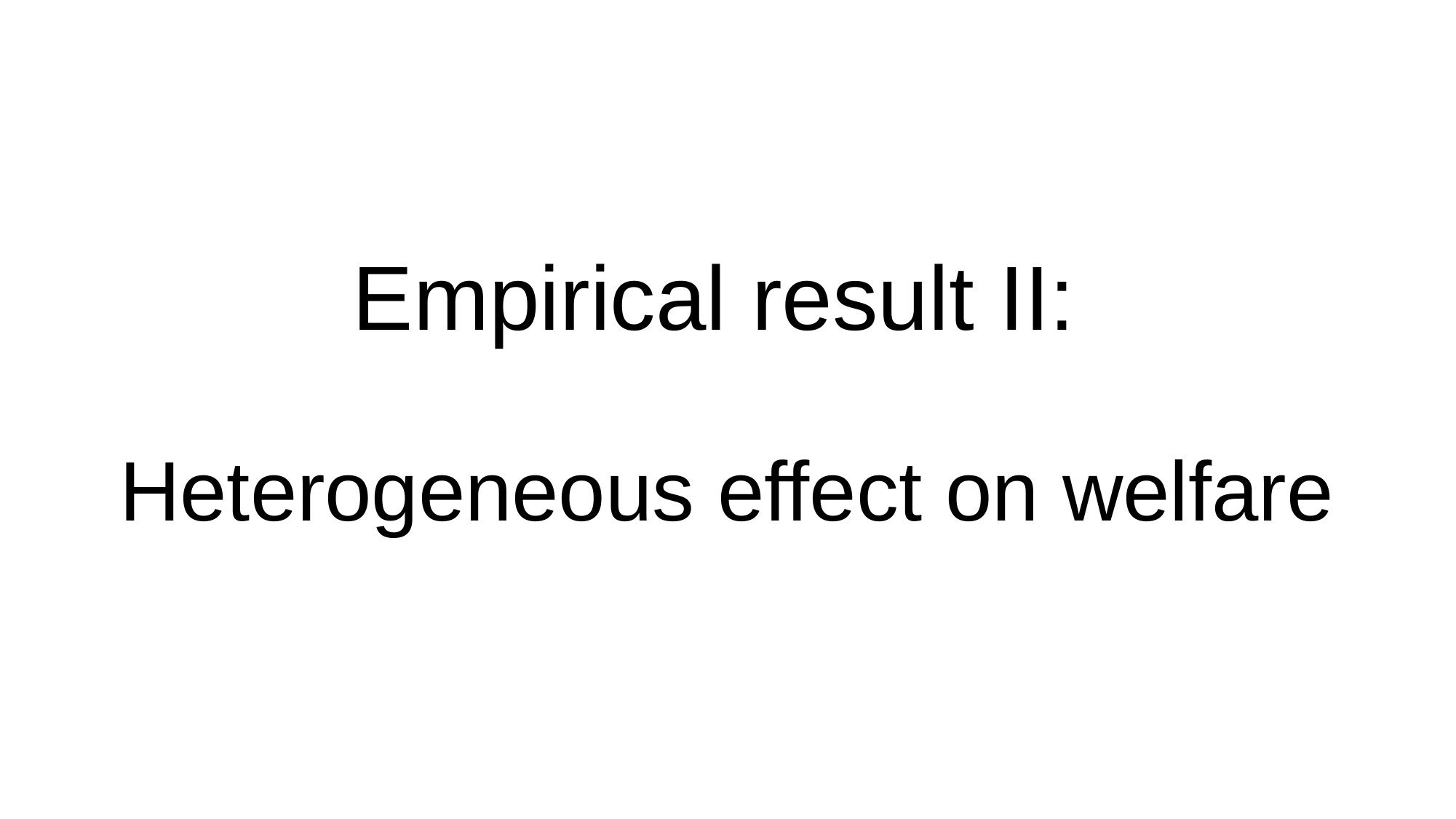

# Empirical result II:

Heterogeneous effect on welfare